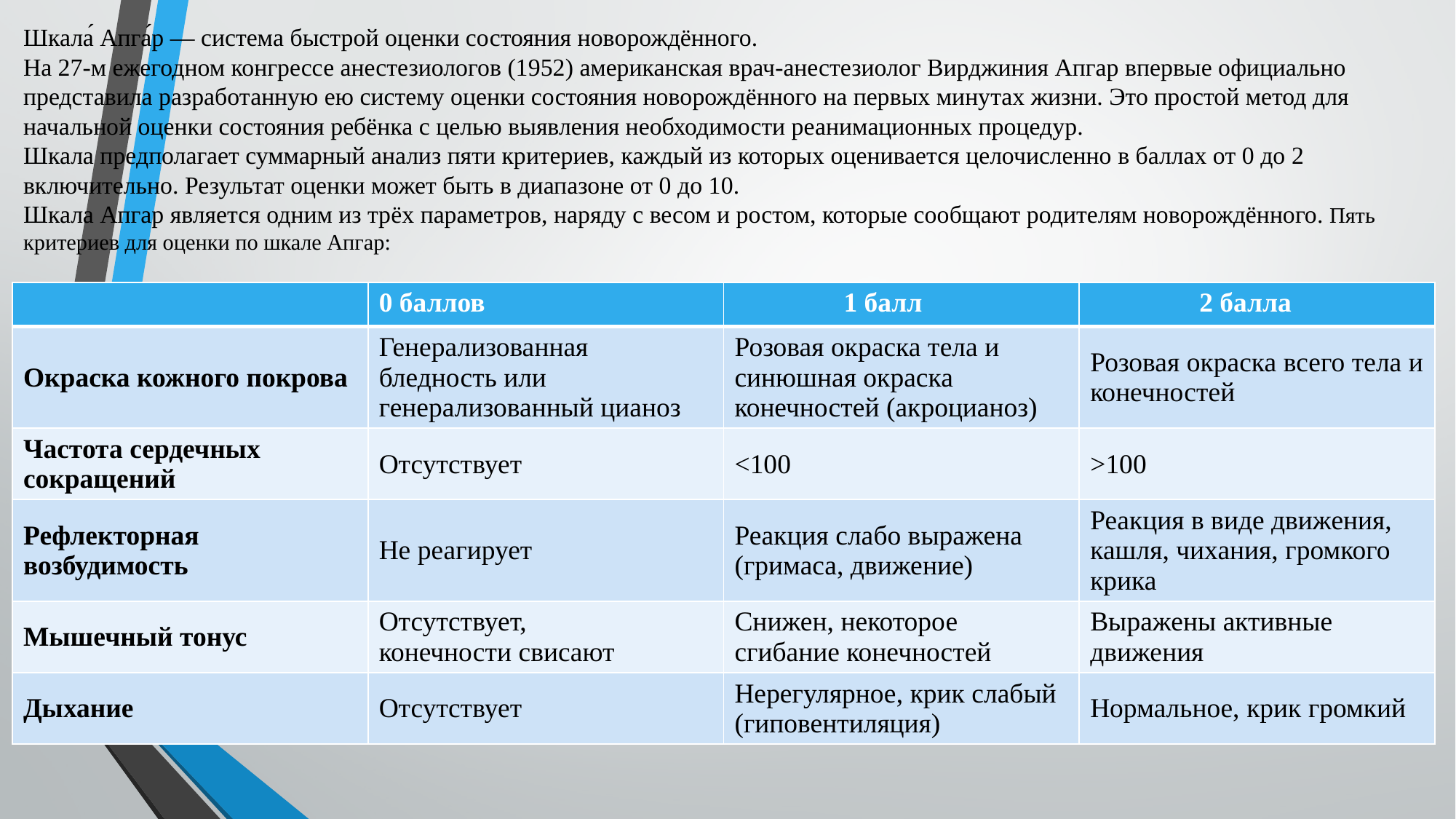

# Шкала́ Апга́р — система быстрой оценки состояния новорождённого. На 27-м ежегодном конгрессе анестезиологов (1952) американская врач-анестезиолог Вирджиния Апгар впервые официально представила разработанную ею систему оценки состояния новорождённого на первых минутах жизни. Это простой метод для начальной оценки состояния ребёнка с целью выявления необходимости реанимационных процедур. Шкала предполагает суммарный анализ пяти критериев, каждый из которых оценивается целочисленно в баллах от 0 до 2 включительно. Результат оценки может быть в диапазоне от 0 до 10. Шкала Апгар является одним из трёх параметров, наряду с весом и ростом, которые сообщают родителям новорождённого. Пять критериев для оценки по шкале Апгар:

|  | 0 баллов | 1 балл | 2 балла |
| --- | --- | --- | --- |
| Окраска кожного покрова | Генерализованная бледность или генерализованный цианоз | Розовая окраска тела и синюшная окраска конечностей (акроцианоз) | Розовая окраска всего тела и конечностей |
| Частота сердечных сокращений | Отсутствует | <100 | >100 |
| Рефлекторная возбудимость | Не реагирует | Реакция слабо выражена (гримаса, движение) | Реакция в виде движения, кашля, чихания, громкого крика |
| Мышечный тонус | Отсутствует, конечности свисают | Снижен, некоторое сгибание конечностей | Выражены активные движения |
| Дыхание | Отсутствует | Нерегулярное, крик слабый (гиповентиляция) | Нормальное, крик громкий |